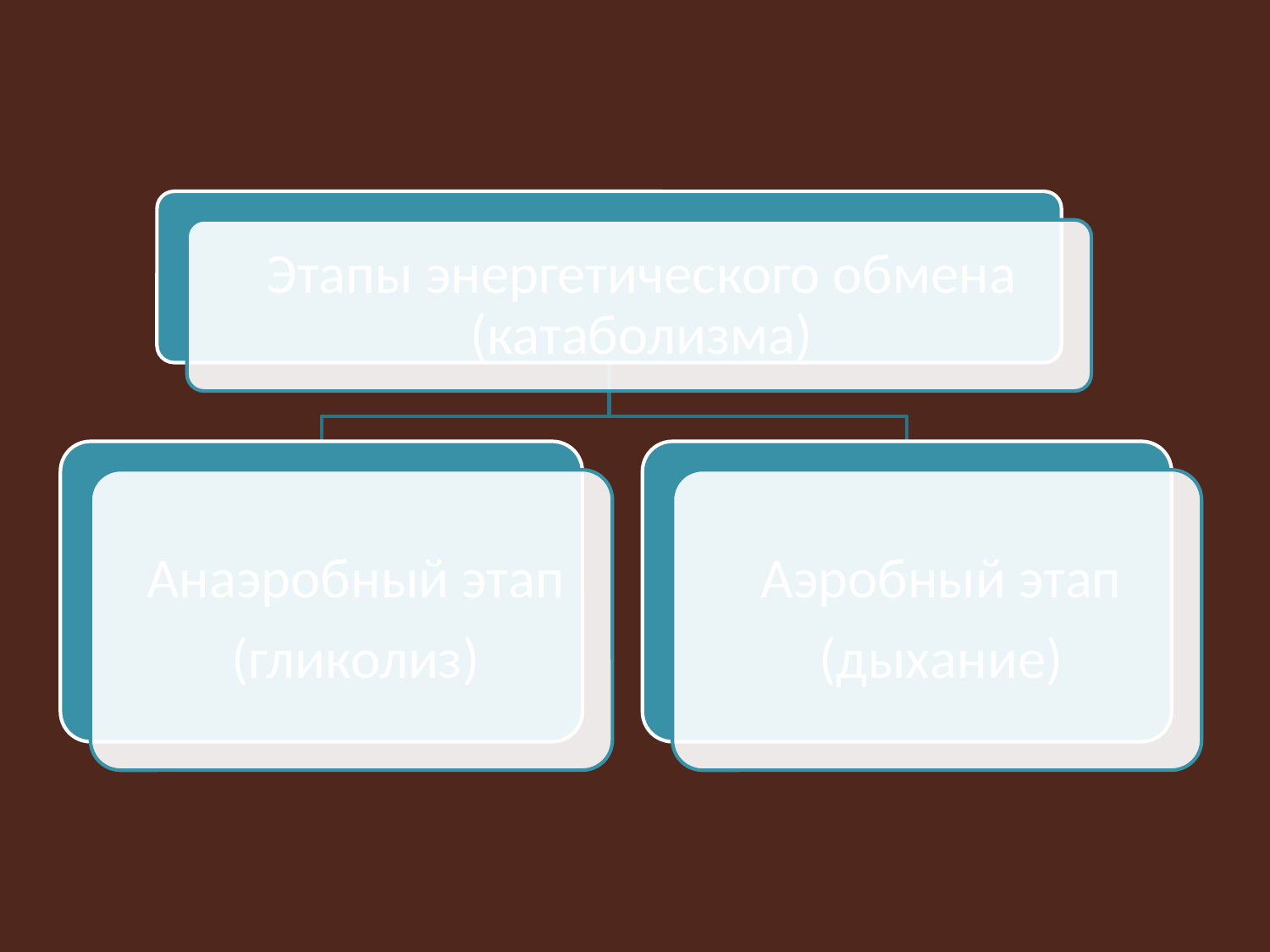

Этапы энергетического обмена (катаболизма)
Анаэробный этап
(гликолиз)
Аэробный этап
(дыхание)